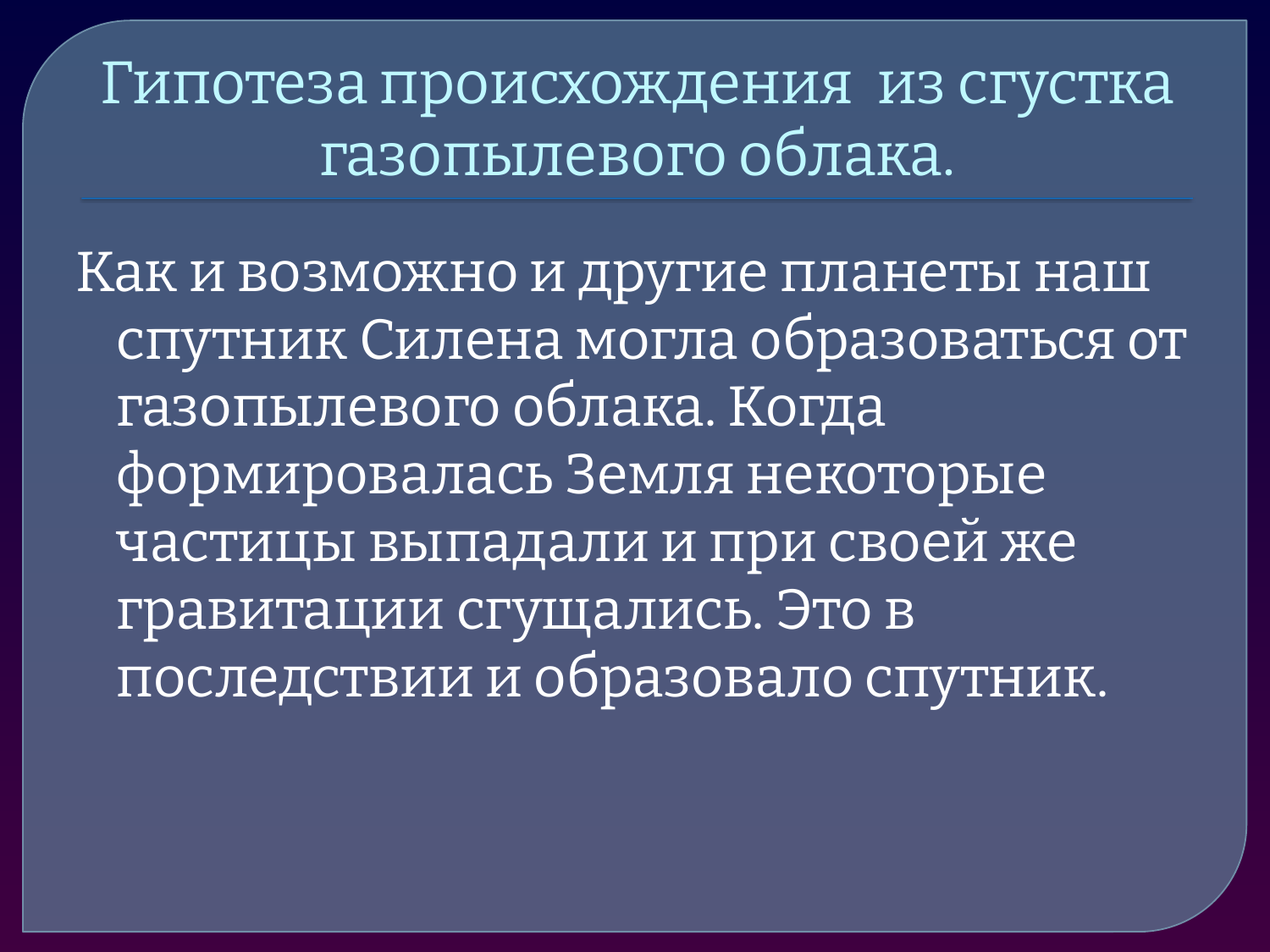

# Гипотеза происхождения  из сгустка газопылевого облака.
Как и возможно и другие планеты наш спутник Силена могла образоваться от газопылевого облака. Когда формировалась Земля некоторые частицы выпадали и при своей же гравитации сгущались. Это в последствии и образовало спутник.